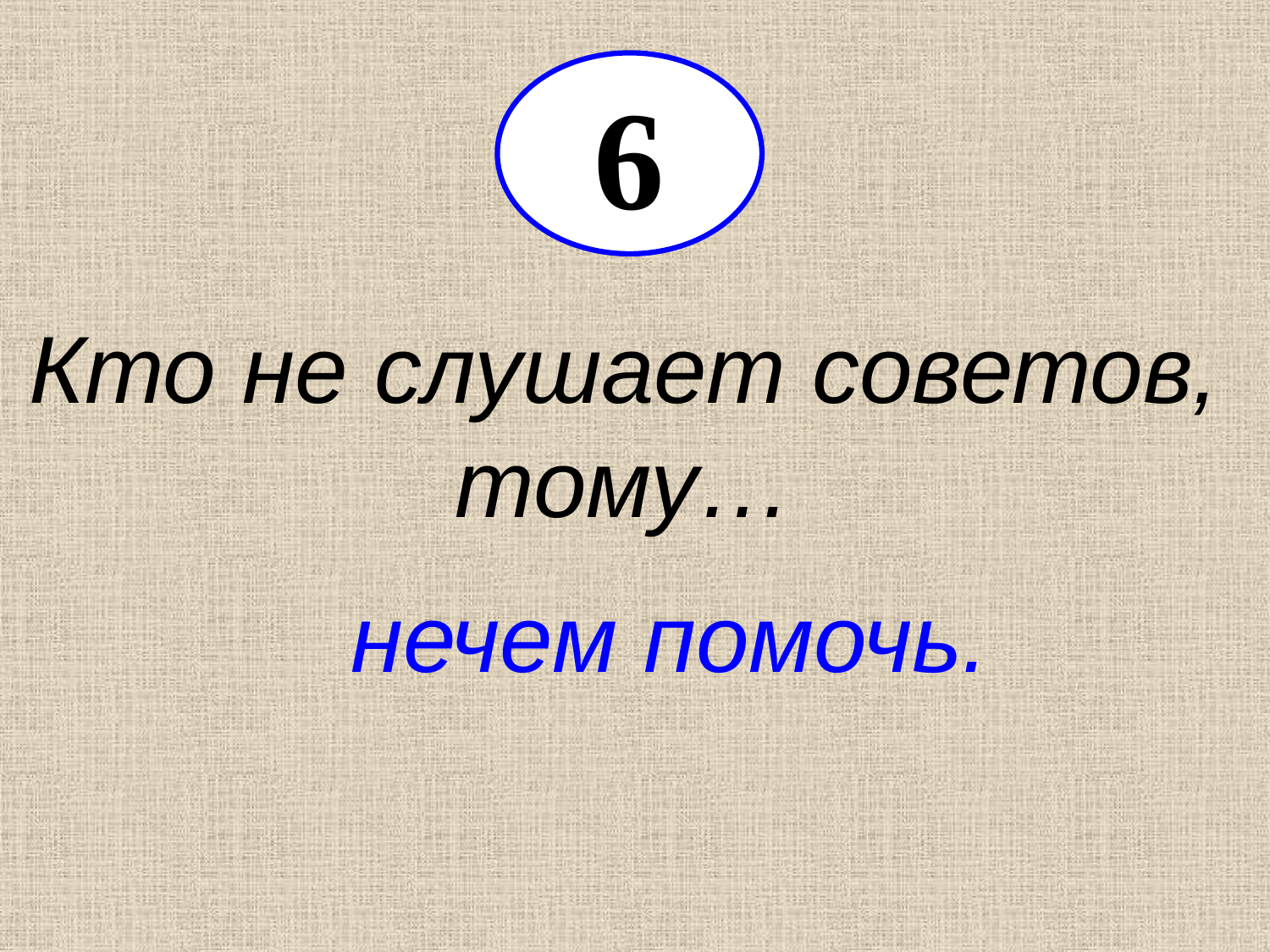

6
Кто не слушает советов, тому…
нечем помочь.